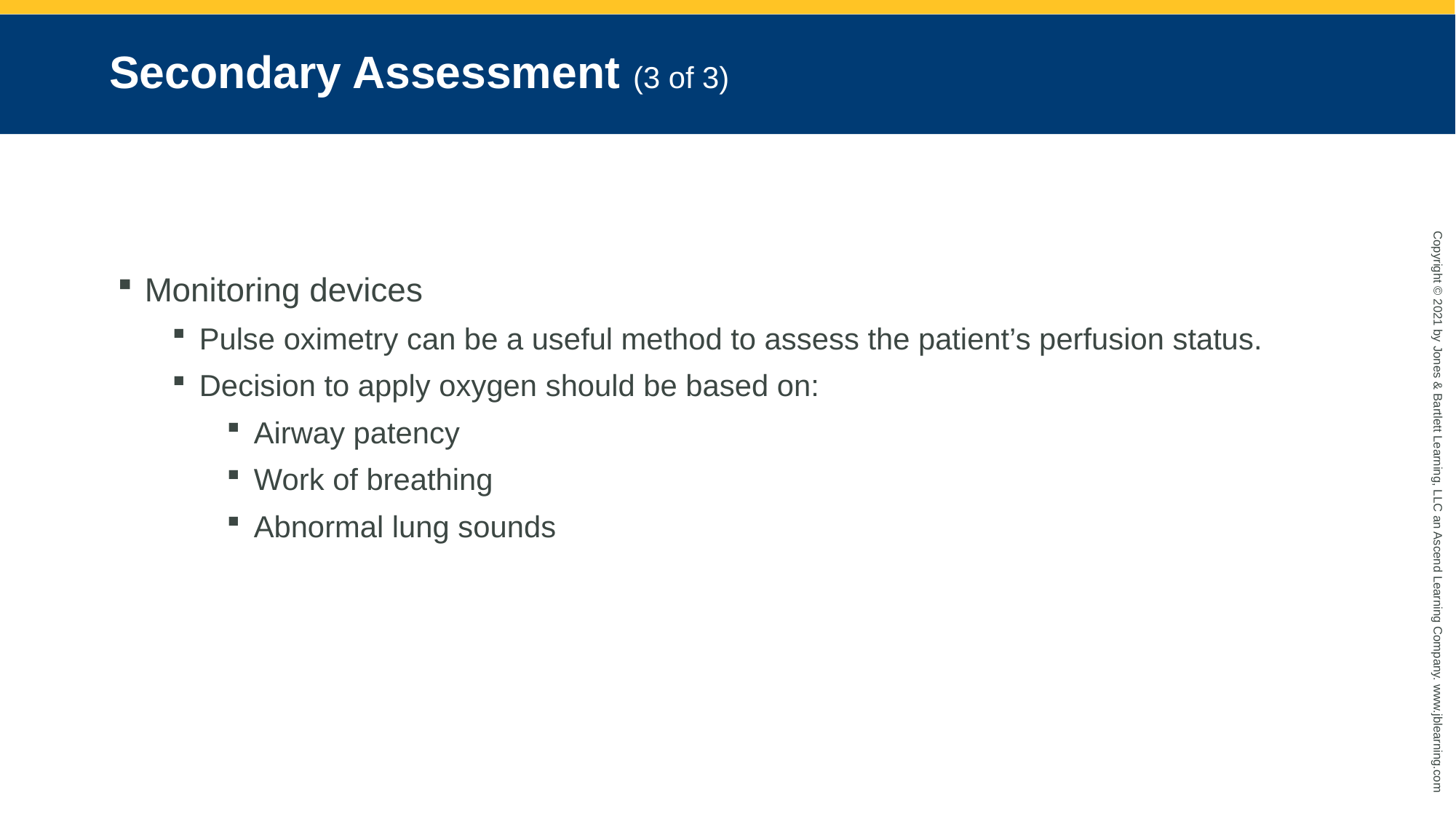

# Secondary Assessment (3 of 3)
Monitoring devices
Pulse oximetry can be a useful method to assess the patient’s perfusion status.
Decision to apply oxygen should be based on:
Airway patency
Work of breathing
Abnormal lung sounds